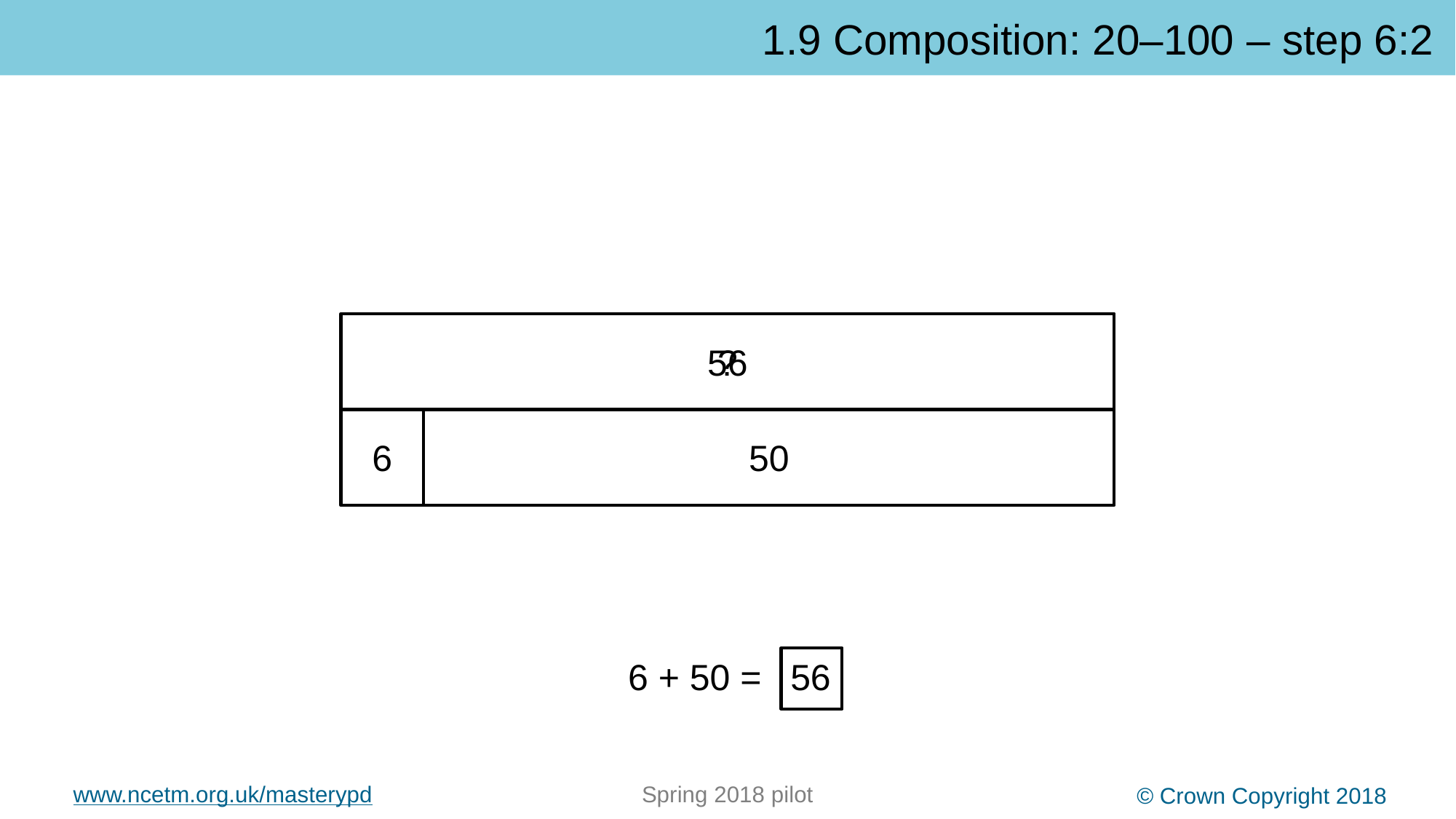

1.9 Composition: 20–100 – step 6:2

56
?

6
50

6 + 50 =
56